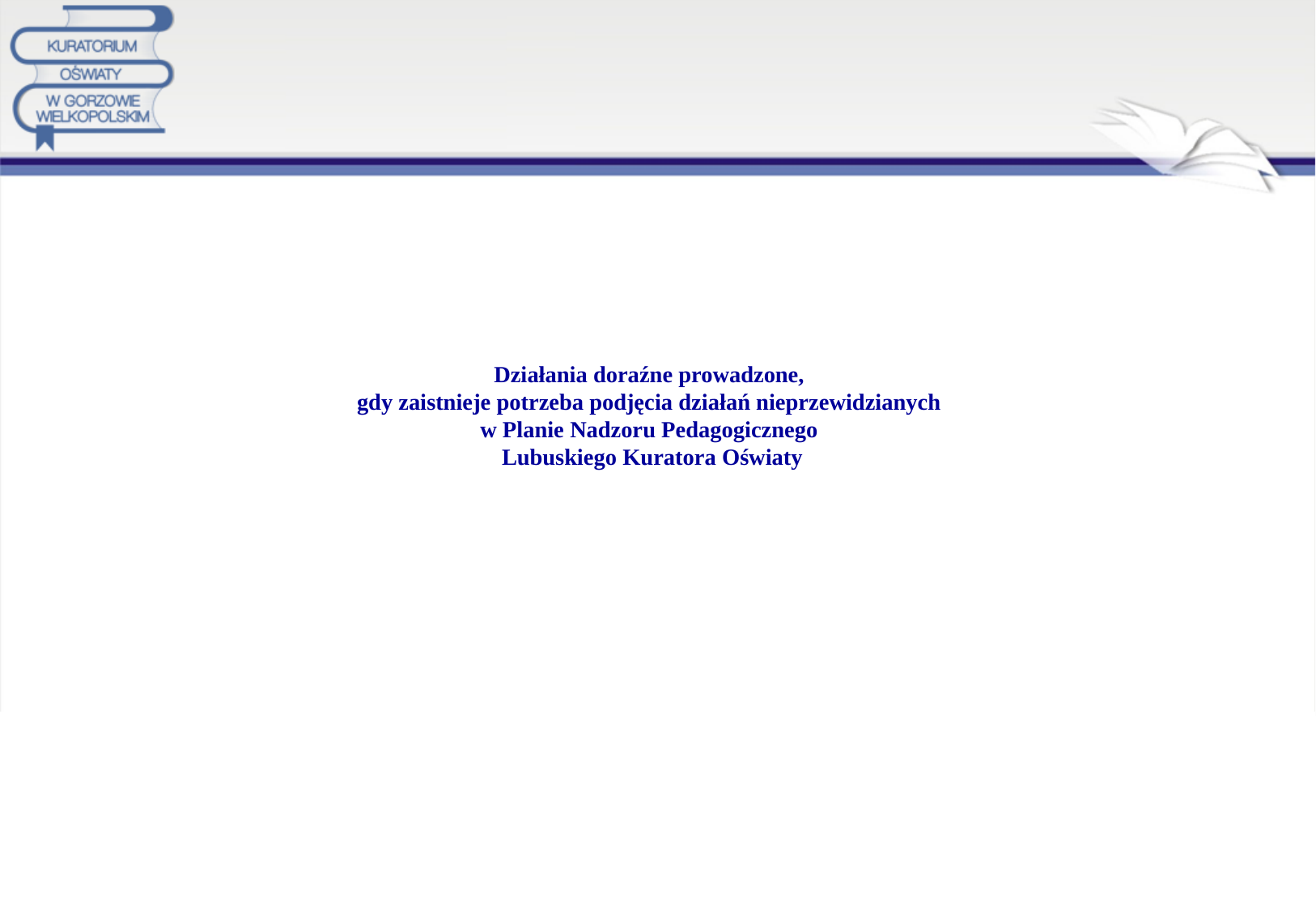

# Działania doraźne prowadzone, gdy zaistnieje potrzeba podjęcia działań nieprzewidzianych w Planie Nadzoru Pedagogicznego Lubuskiego Kuratora Oświaty